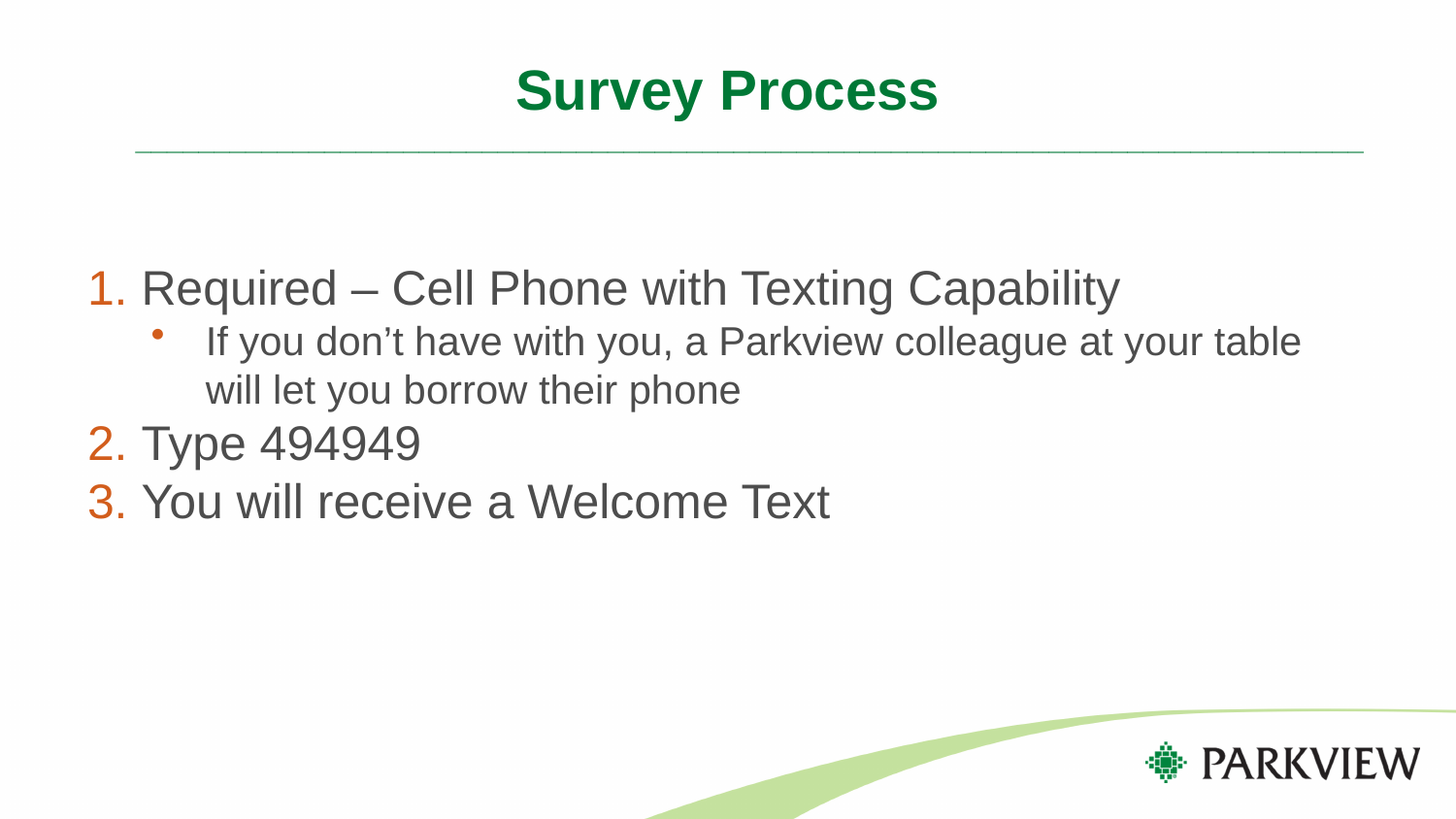

# Survey Process ______________________________________________________________________________

 Required – Cell Phone with Texting Capability
If you don’t have with you, a Parkview colleague at your table will let you borrow their phone
 Type 494949
 You will receive a Welcome Text